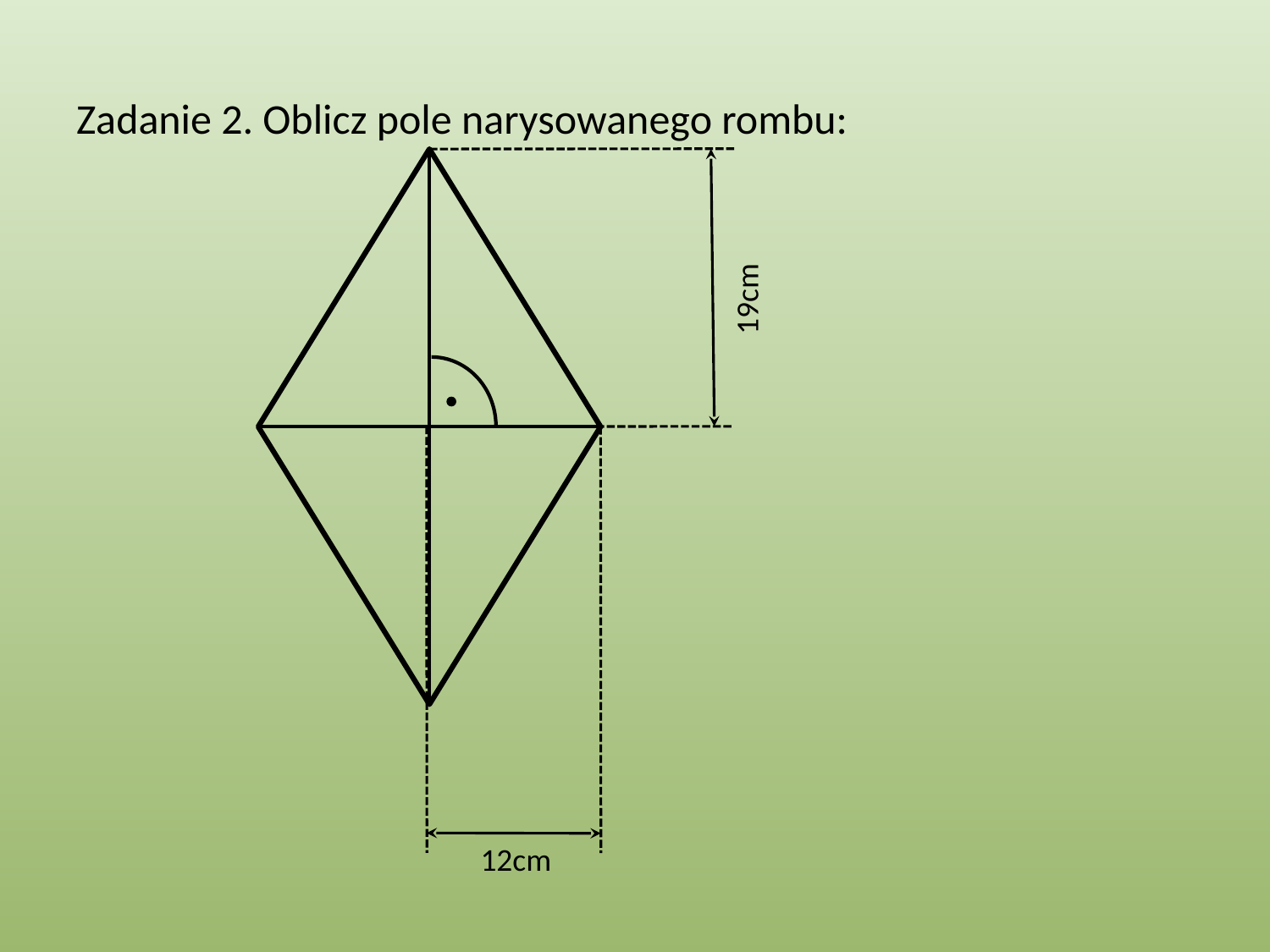

# Zadanie 2. Oblicz pole narysowanego rombu:

12cm
19cm